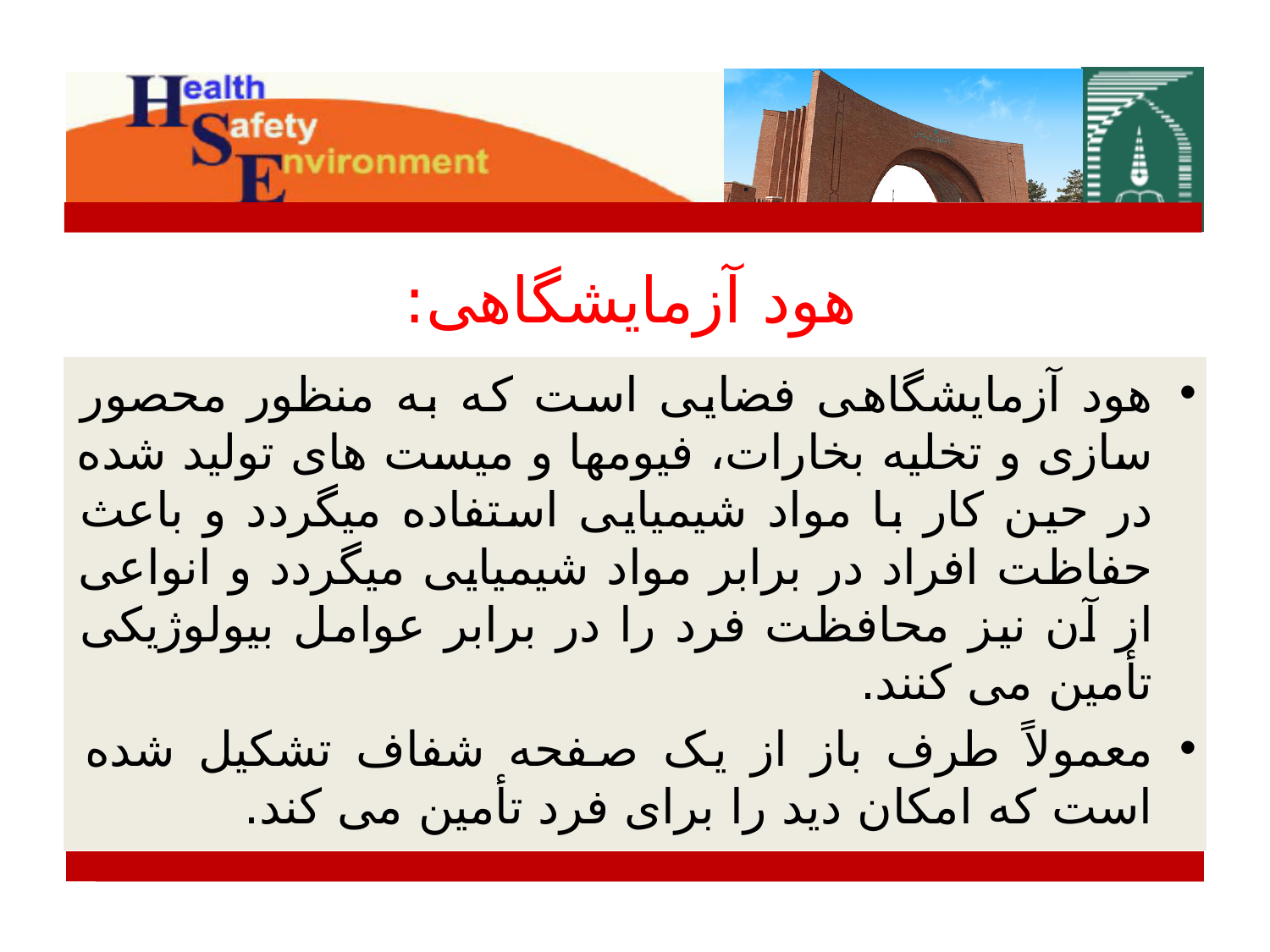

# هود آزمایشگاهی:
هود آزمایشگاهی فضایی است که به منظور محصور سازی و تخلیه بخارات، فیومها و میست های تولید شده در حین کار با مواد شیمیایی استفاده میگردد و باعث حفاظت افراد در برابر مواد شیمیایی میگردد و انواعی از آن نیز محافظت فرد را در برابر عوامل بیولوژیکی تأمین می کنند.
معمولاً طرف باز از یک صفحه شفاف تشکیل شده است که امکان دید را برای فرد تأمین می کند.